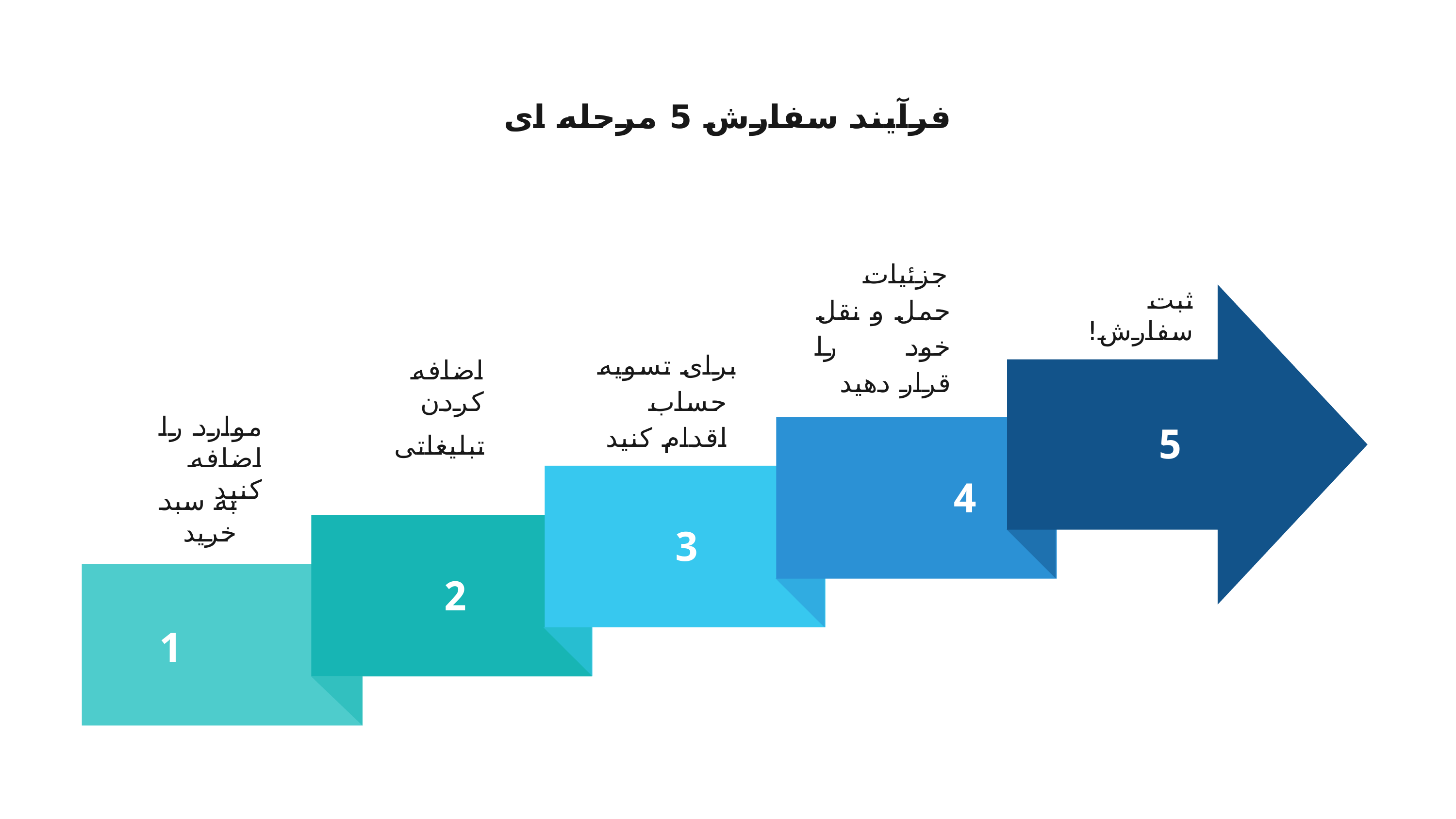

# فرآیند سفارش 5 مرحله ای
جزئیات حمل و نقل خود را قرار دهید
ثبت سفارش!

برای تسویه حساب اقدام کنید
اضافه کردن
موارد را اضافه کنید

5
تبلیغاتی
4

به سبد خرید

3

1
2